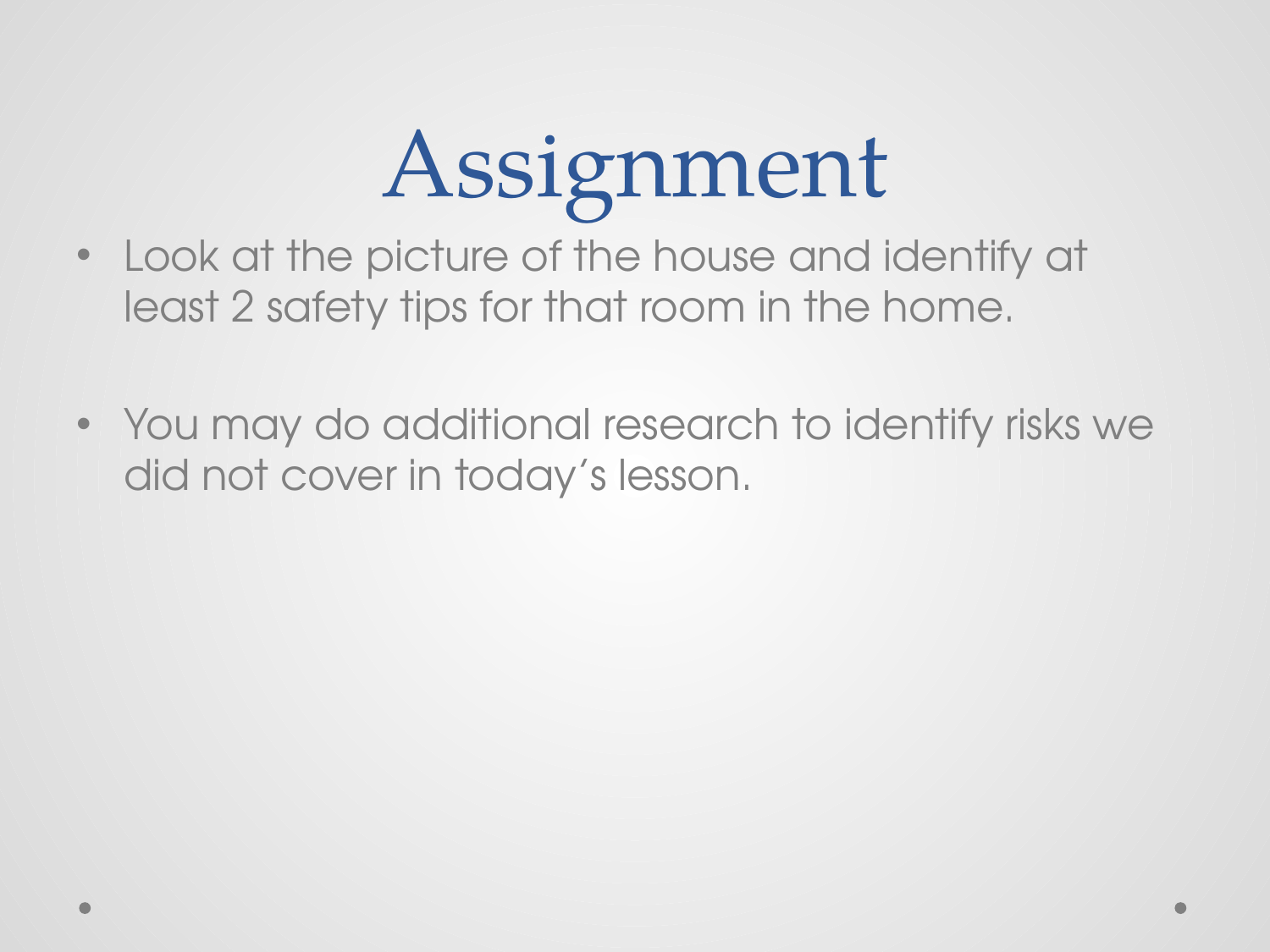

# Assignment
Look at the picture of the house and identify at least 2 safety tips for that room in the home.

You may do additional research to identify risks we did not cover in today’s lesson.